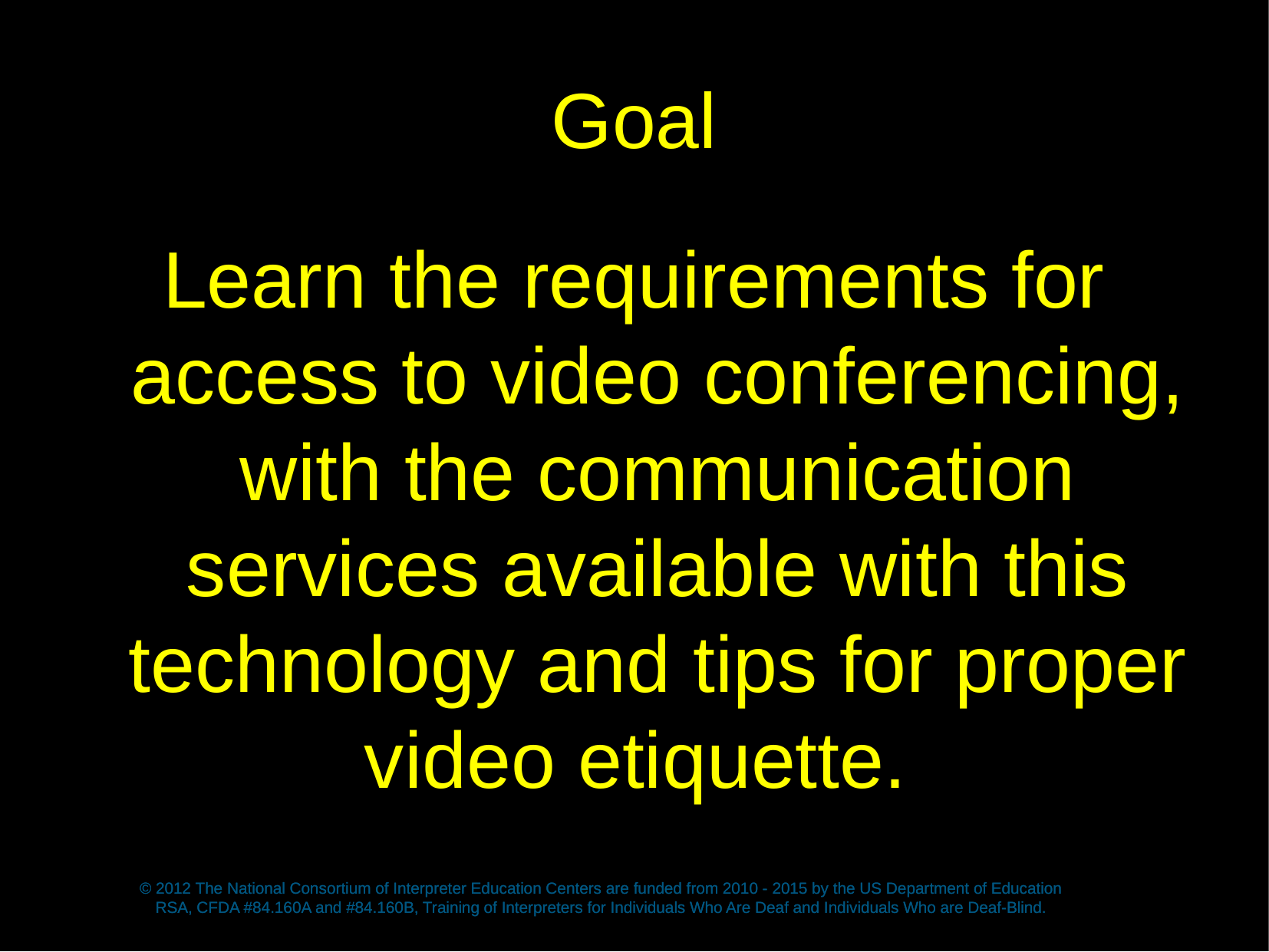

# Goal
Learn the requirements for access to video conferencing, with the communication services available with this technology and tips for proper video etiquette.